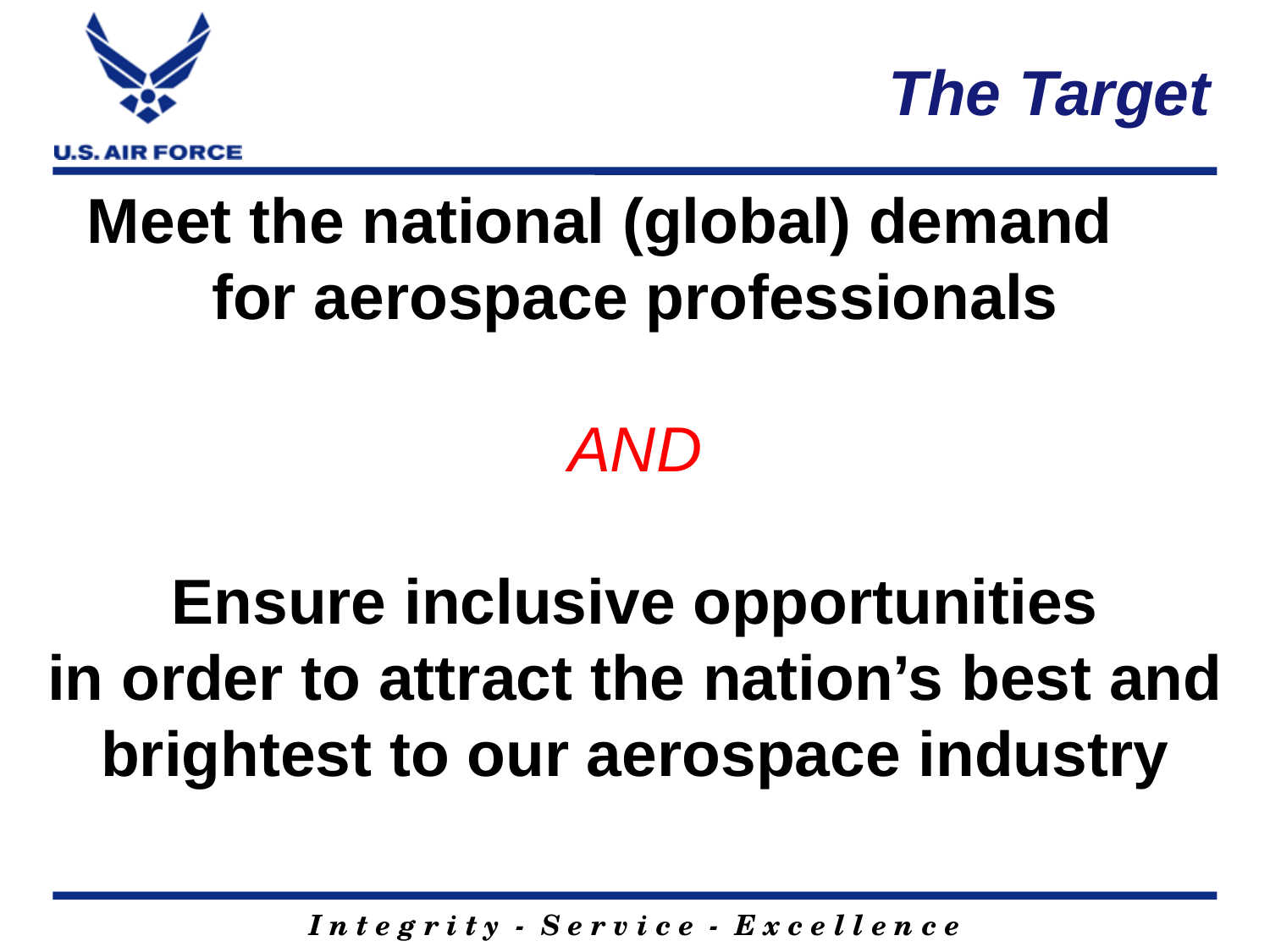

# The Target
Meet the national (global) demand
for aerospace professionals

AND

Ensure inclusive opportunities
in order to attract the nation’s best and brightest to our aerospace industry